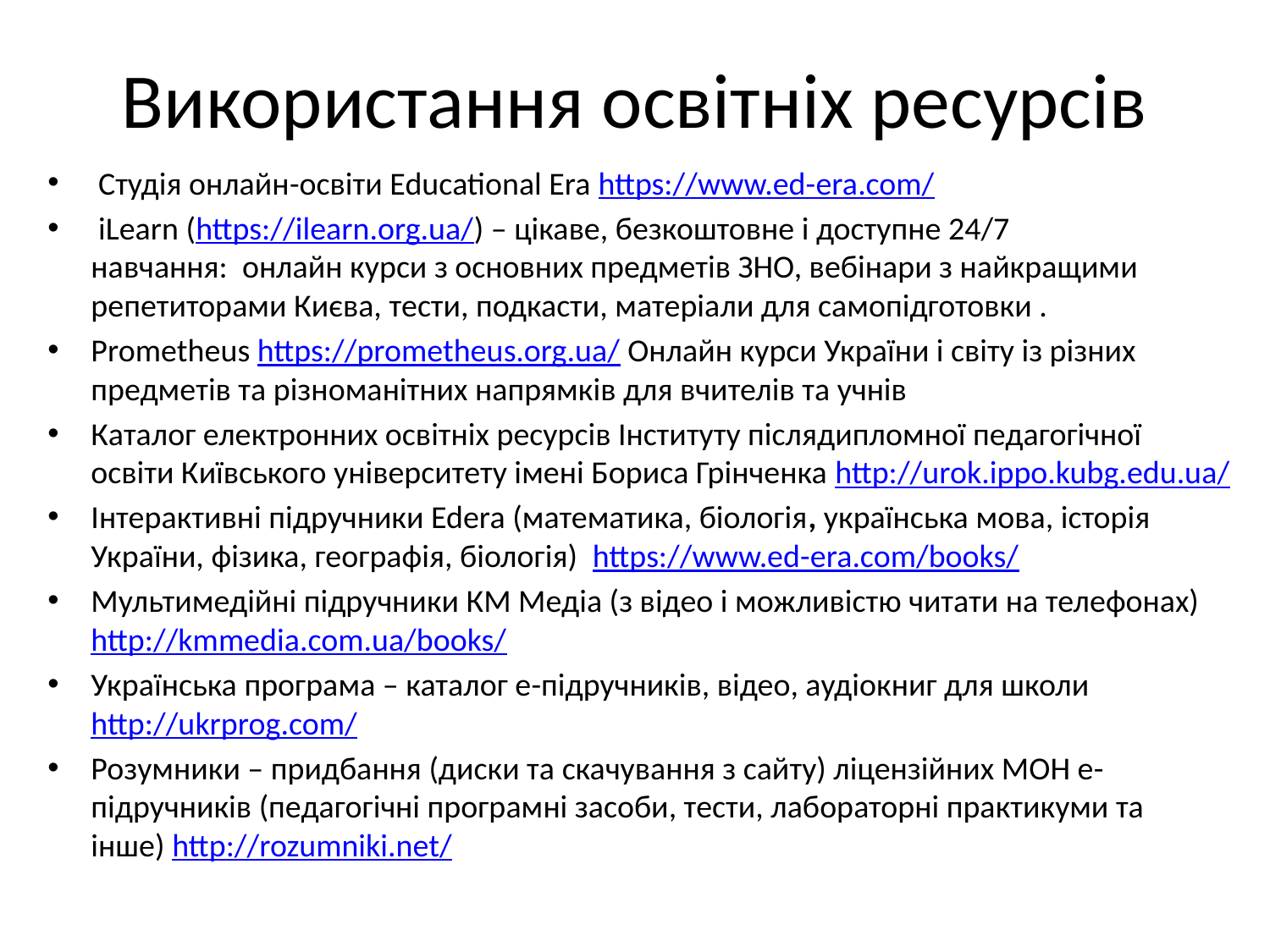

# Використання освітніх ресурсів
 Студія онлайн-освіти Educational Era https://www.ed-era.com/
 iLearn (https://ilearn.org.ua/) – цікаве, безкоштовне і доступне 24/7 навчання:  онлайн курси з основних предметів ЗНО, вебінари з найкращими репетиторами Києва, тести, подкасти, матеріали для самопідготовки .
Prometheus https://prometheus.org.ua/ Онлайн курси України і світу із різних предметів та різноманітних напрямків для вчителів та учнів
Каталог електронних освітніх ресурсів Інституту післядипломної педагогічної освіти Київського університету імені Бориса Грінченка http://urok.ippo.kubg.edu.ua/
Інтерактивні підручники Edera (математика, біологія, українська мова, історія України, фізика, географія, біологія)  https://www.ed-era.com/books/
Мультимедійні підручники КМ Медіа (з відео і можливістю читати на телефонах) http://kmmedia.com.ua/books/
Українська програма – каталог е-підручників, відео, аудіокниг для школи http://ukrprog.com/
Розумники – придбання (диски та скачування з сайту) ліцензійних МОН е-підручників (педагогічні програмні засоби, тести, лабораторні практикуми та інше) http://rozumniki.net/